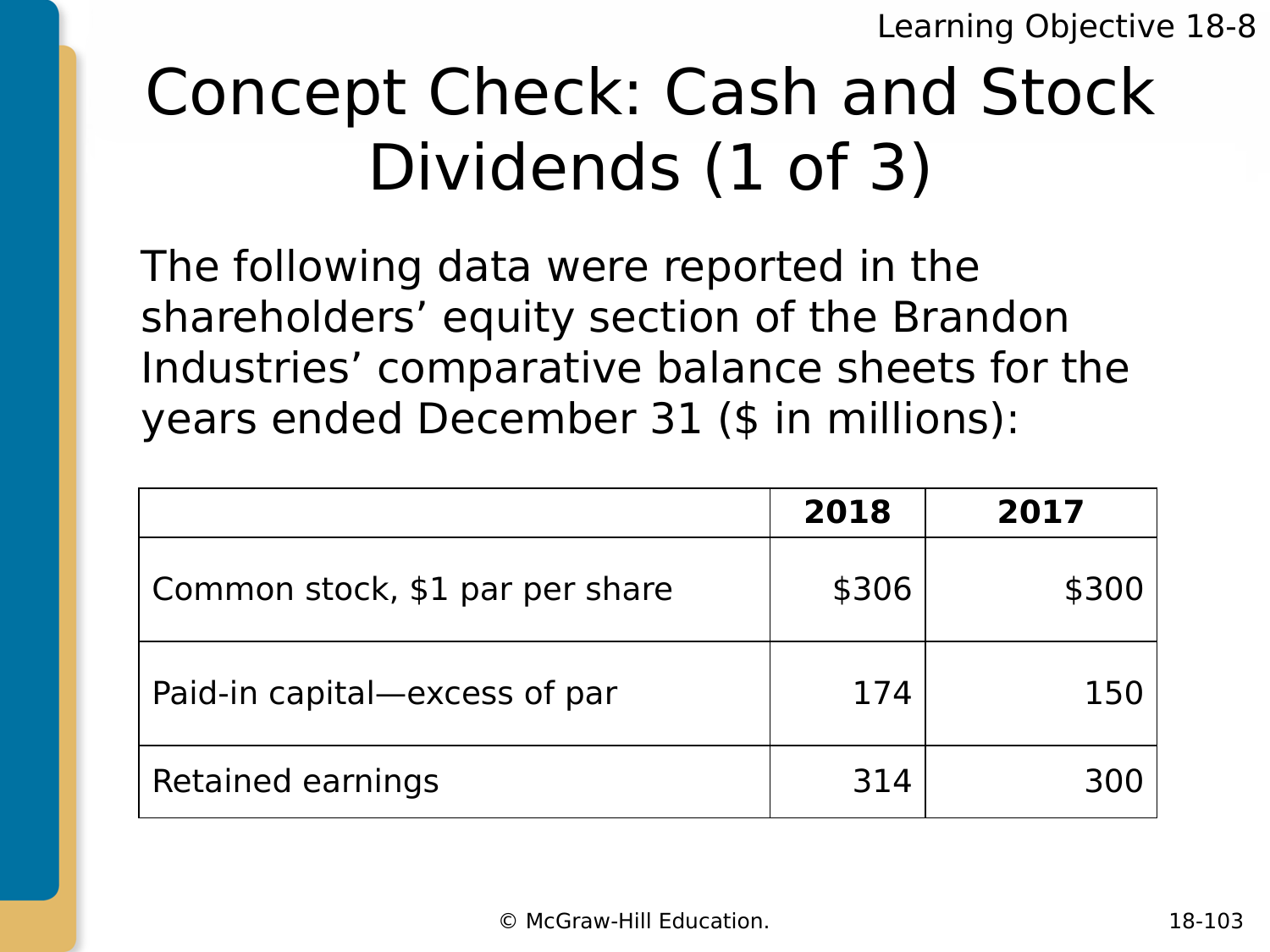

Learning Objective 18-8
# Concept Check: Cash and Stock Dividends (1 of 3)
The following data were reported in the shareholders’ equity section of the Brandon Industries’ comparative balance sheets for the years ended December 31 ($ in millions):
|  | 2018 | 2017 |
| --- | --- | --- |
| Common stock, $1 par per share | $306 | $300 |
| Paid-in capital—excess of par | 174 | 150 |
| Retained earnings | 314 | 300 |